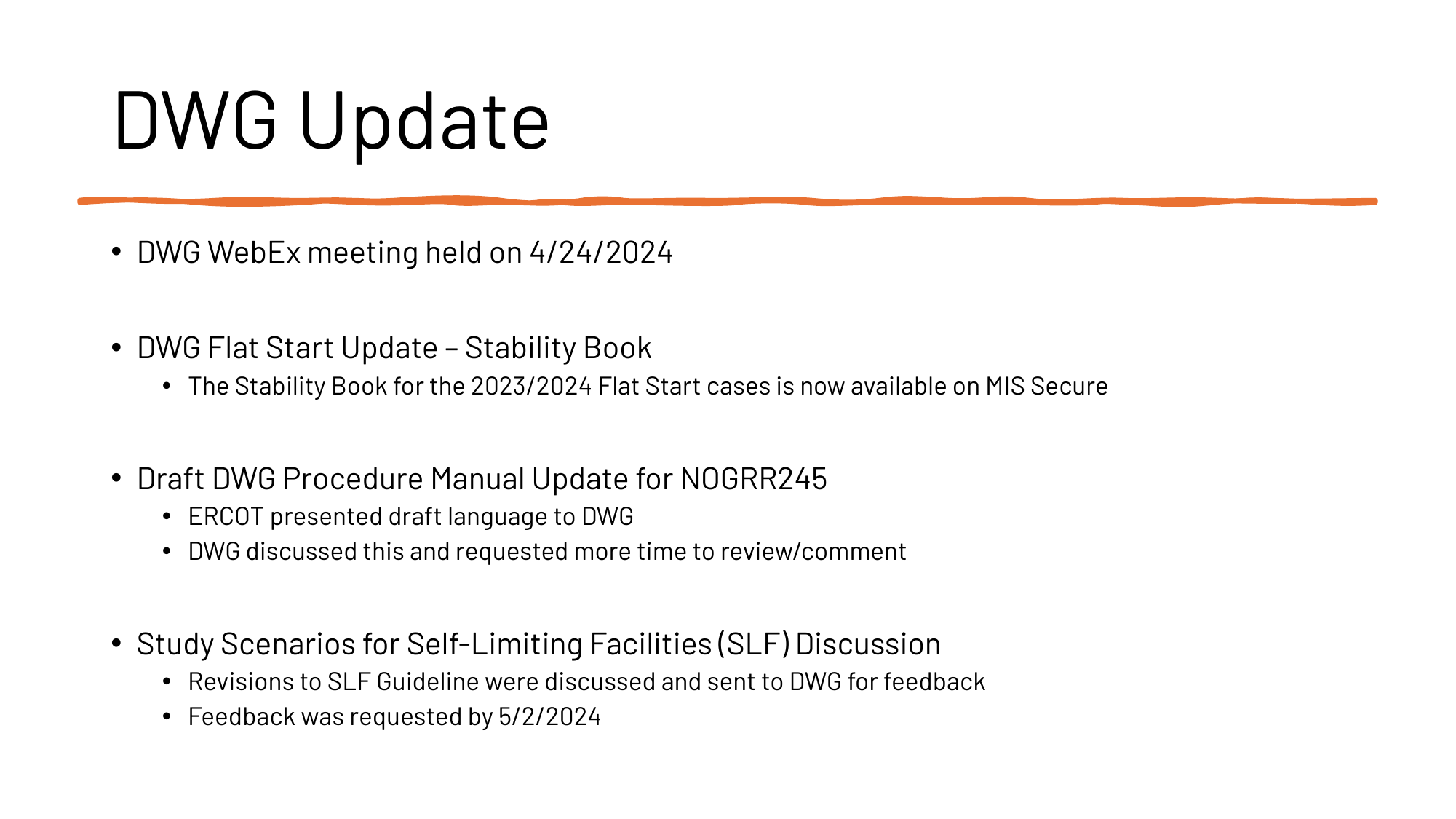

# DWG Update

DWG WebEx meeting held on 4/24/2024

DWG Flat Start Update – Stability Book
The Stability Book for the 2023/2024 Flat Start cases is now available on MIS Secure

Draft DWG Procedure Manual Update for NOGRR245
ERCOT presented draft language to DWG
DWG discussed this and requested more time to review/comment

Study Scenarios for Self-Limiting Facilities (SLF) Discussion
Revisions to SLF Guideline were discussed and sent to DWG for feedback
Feedback was requested by 5/2/2024